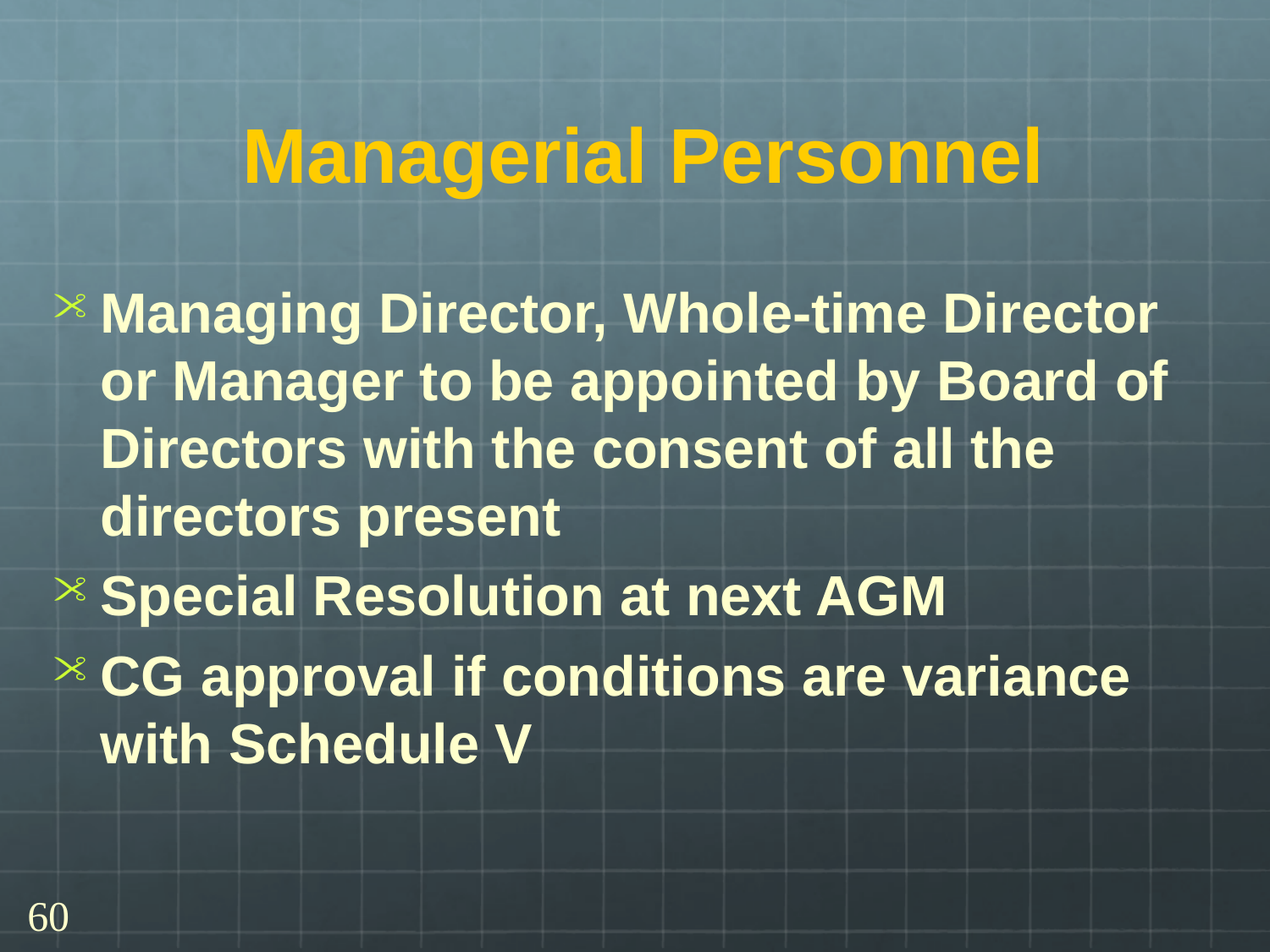

# Managerial Personnel
Managing Director, Whole-time Director or Manager to be appointed by Board of Directors with the consent of all the directors present
Special Resolution at next AGM
CG approval if conditions are variance with Schedule V
60